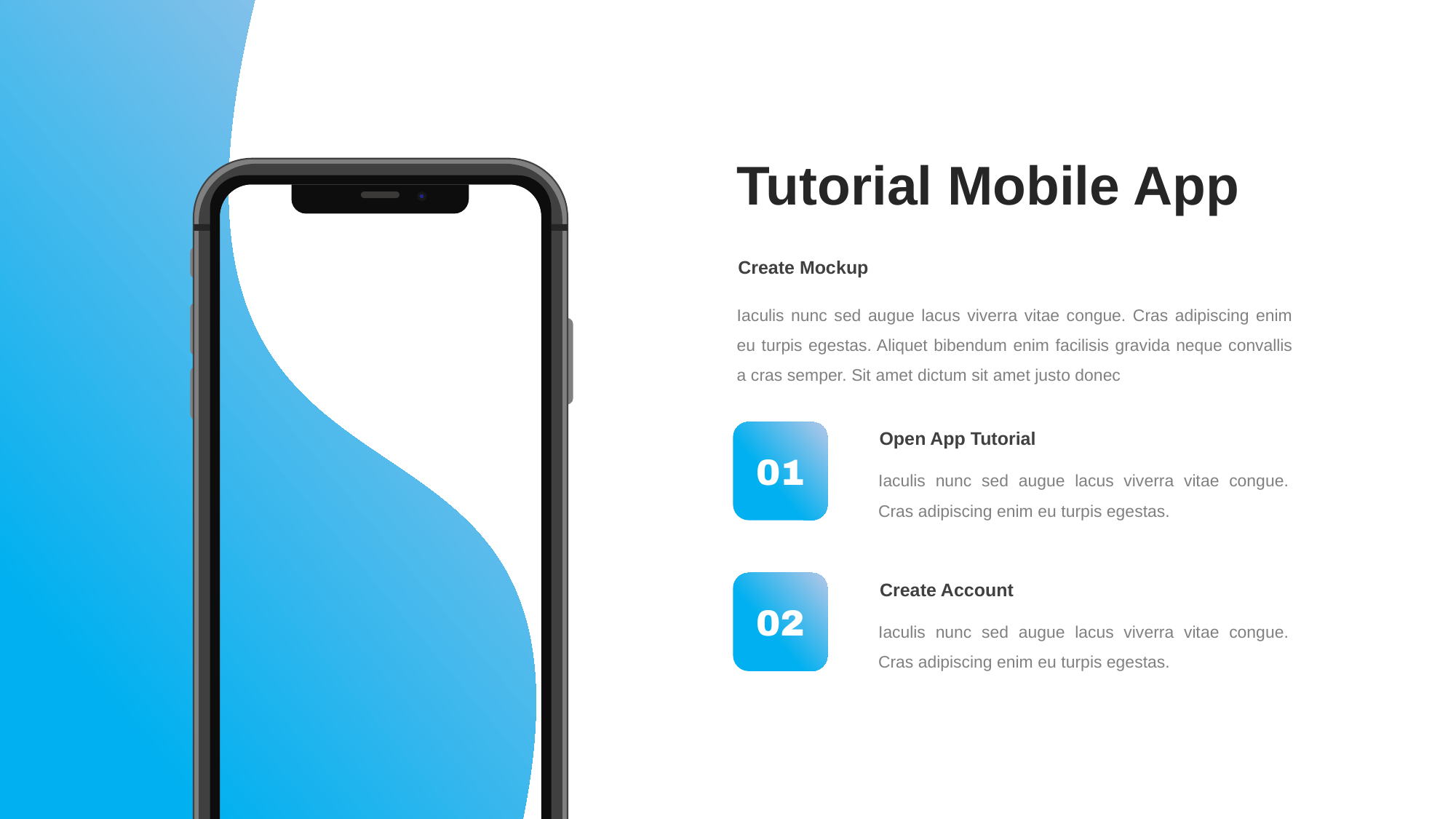

Tutorial Mobile App

Create Mockup
Iaculis nunc sed augue lacus viverra vitae congue. Cras adipiscing enim eu turpis egestas. Aliquet bibendum enim facilisis gravida neque convallis a cras semper. Sit amet dictum sit amet justo donec

Open App Tutorial
01
Iaculis nunc sed augue lacus viverra vitae congue. Cras adipiscing enim eu turpis egestas.

Create Account
02
Iaculis nunc sed augue lacus viverra vitae congue. Cras adipiscing enim eu turpis egestas.